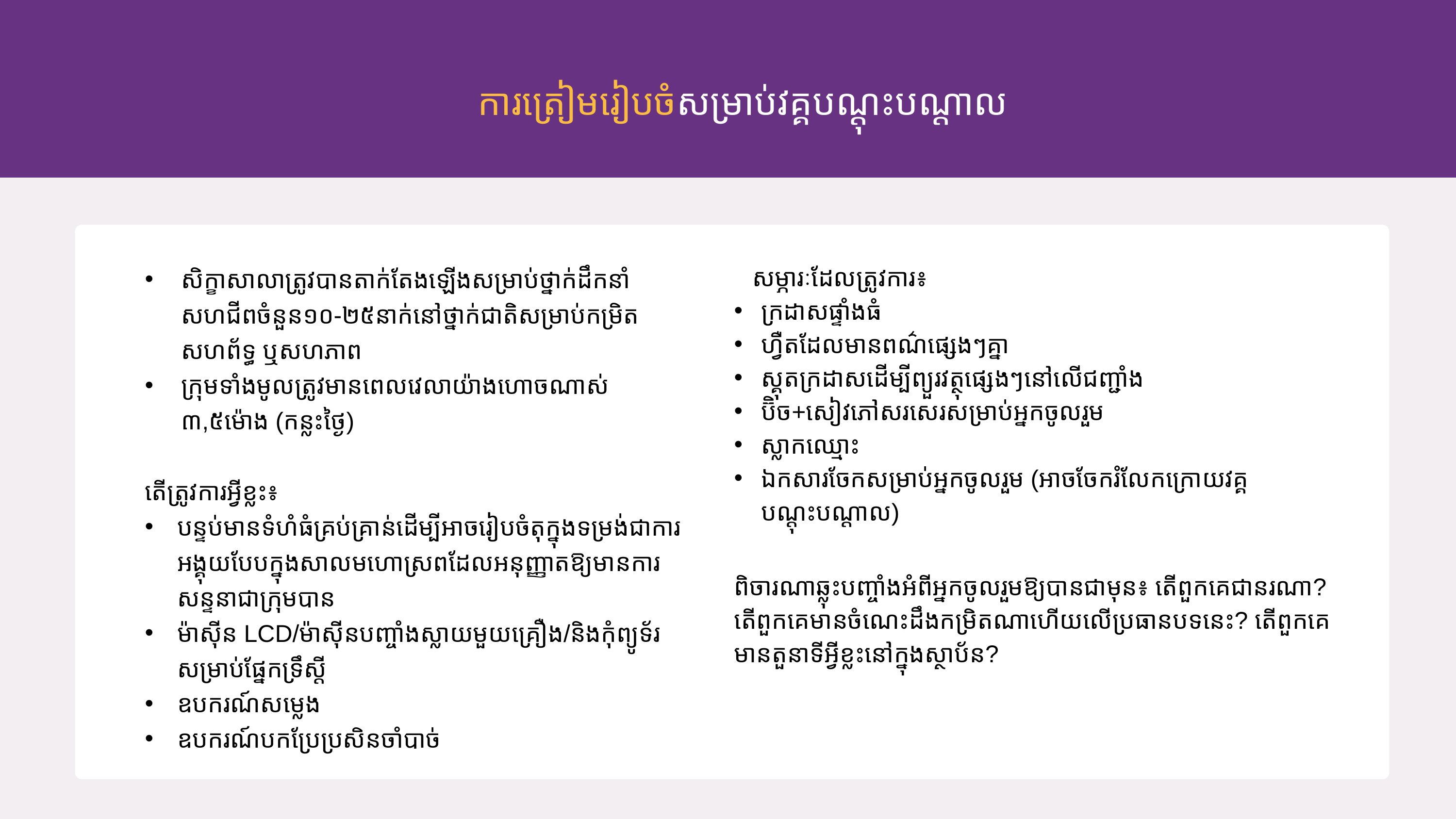

ការត្រៀម​រៀបចំ​សម្រាប់​វគ្គបណ្ដុះបណ្ដាល

សិក្ខាសាលាត្រូវបានតាក់តែងឡើងសម្រាប់ថ្នាក់ដឹកនាំសហជីពចំនួន១០-២៥នាក់នៅថ្នាក់ជាតិសម្រាប់កម្រិតសហព័ទ្ធ ឬសហភាព
ក្រុមទាំងមូលត្រូវមានពេលវេលាយ៉ាងហោចណាស់ ៣,៥ម៉ោង (កន្លះថ្ងៃ)

តើត្រូវការអ្វីខ្លះ៖
បន្ទប់មានទំហំធំគ្រប់គ្រាន់ដើម្បីអាចរៀបចំតុក្នុងទម្រង់ជាការអង្គុយបែបក្នុងសាលមហោស្រពដែលអនុញ្ញាតឱ្យមានការសន្ទនាជាក្រុមបាន
ម៉ាស៊ីន LCD/ម៉ាស៊ីនបញ្ចាំងស្លាយមួយគ្រឿង/និងកុំព្យូទ័រសម្រាប់ផ្នែកទ្រឹស្ដី
ឧបករណ៍សម្លេង
ឧបករណ៍បកប្រែប្រសិនចាំបាច់
សម្ភារៈដែល​ត្រូវការ​៖
ក្រដាសផ្ទាំងធំ​
ហ្វឺត​ដែលមានពណ៌ផ្សេងៗ​គ្នា​
ស្គុត​ក្រដាស​ដើម្បីព្យួរ​វត្ថុ​ផ្សេងៗ​នៅលើ​ជញ្ជាំង
ប៊ិច+សៀវភៅសរសេរ​សម្រាប់​អ្នកចូលរួម​
ស្លាកឈ្មោះ
ឯកសារចែក​សម្រាប់​អ្នកចូលរួម​ (អាចចែករំលែក​​ក្រោយ​វគ្គ​បណ្ដុះបណ្ដាល​)

ពិចារណា​ឆ្លុះបញ្ចាំងអំពីអ្នកចូលរួម​ឱ្យបាន​ជាមុន៖ តើ​ពួកគេជានរណា?​ តើពួកគេ​មាន​ចំណេះដឹងកម្រិតណាហើយ​លើប្រធានបទនេះ? តើ​ពួកគេមានតួនាទីអ្វីខ្លះនៅក្នុងស្ថាប័ន?